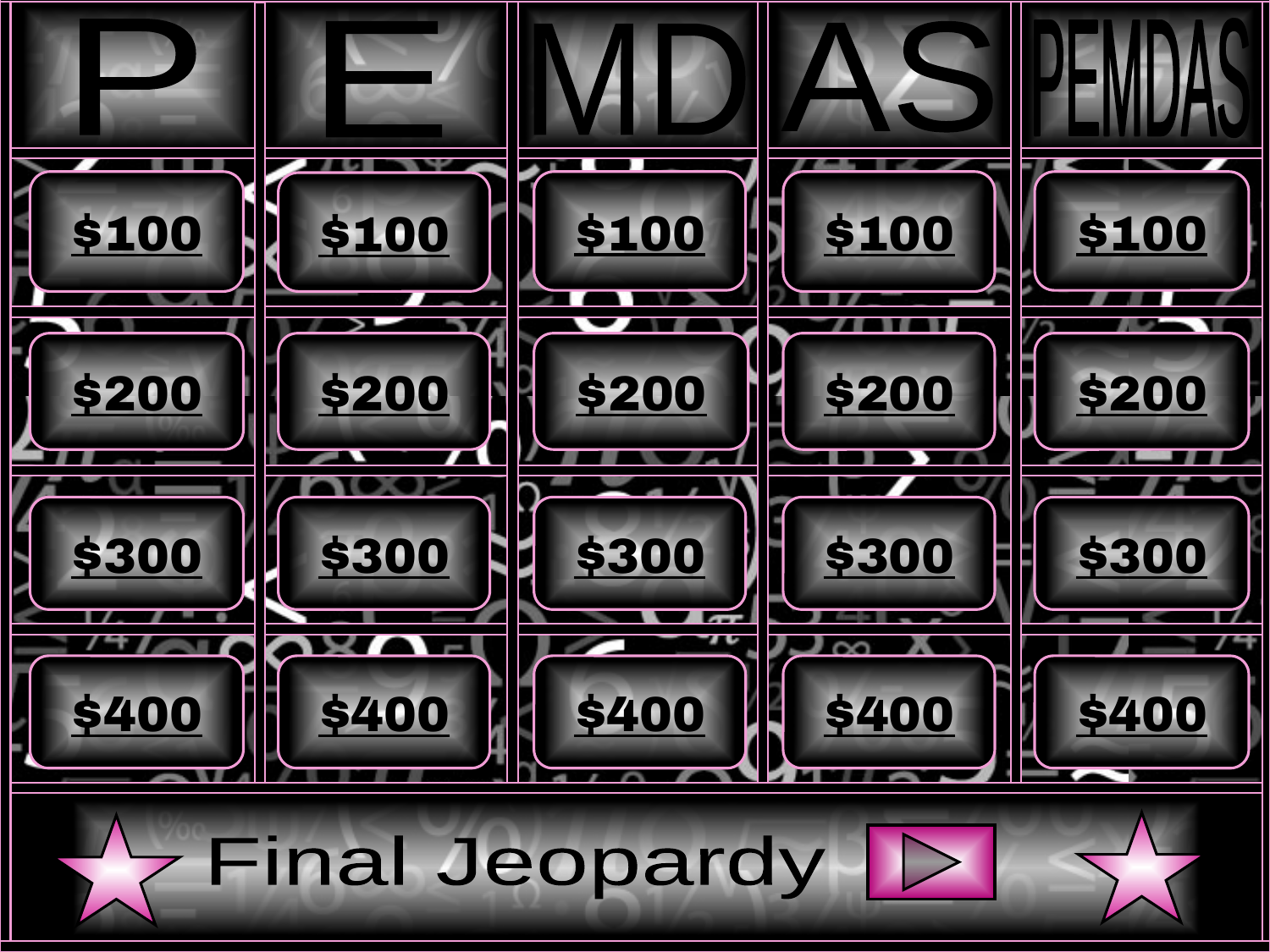

|  |  |  |  |  |
| --- | --- | --- | --- | --- |

PEMDAS
P
E
AS
MD

$100
$100
$100
$100
$100

$200
$200
$200
$200
$200

$300
$300
$300
$300
$300

$400
$400
$400
$400
$400

Final Jeopardy